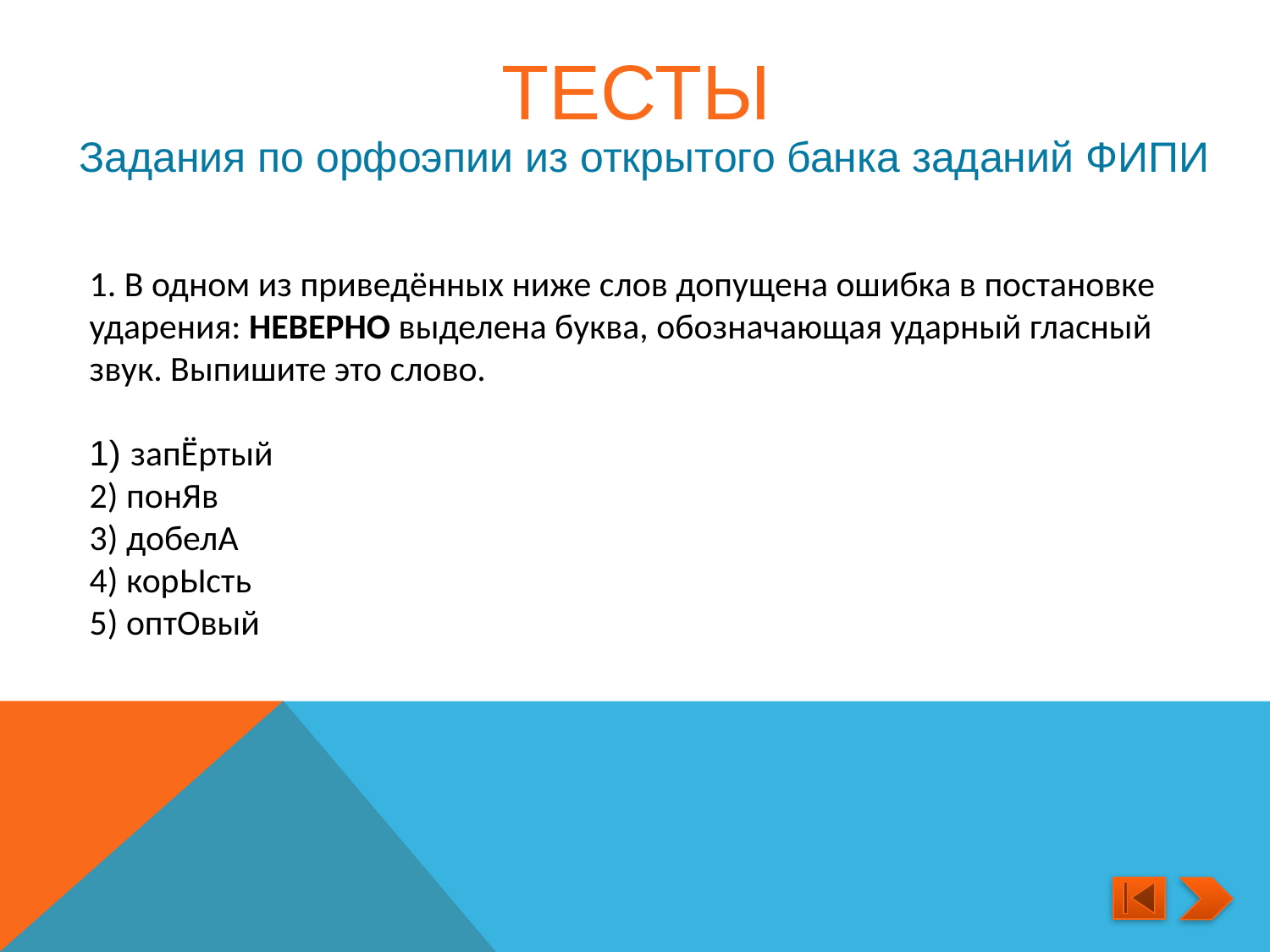

# тесты
Задания по орфоэпии из открытого банка заданий ФИПИ
1. В одном из приведённых ниже слов допущена ошибка в постановке ударения: НЕВЕРНО выделена буква, обозначающая ударный гласный звук. Выпишите это слово.

1) запЁртый
2) понЯв
3) добелА
4) корЫсть
5) оптОвый